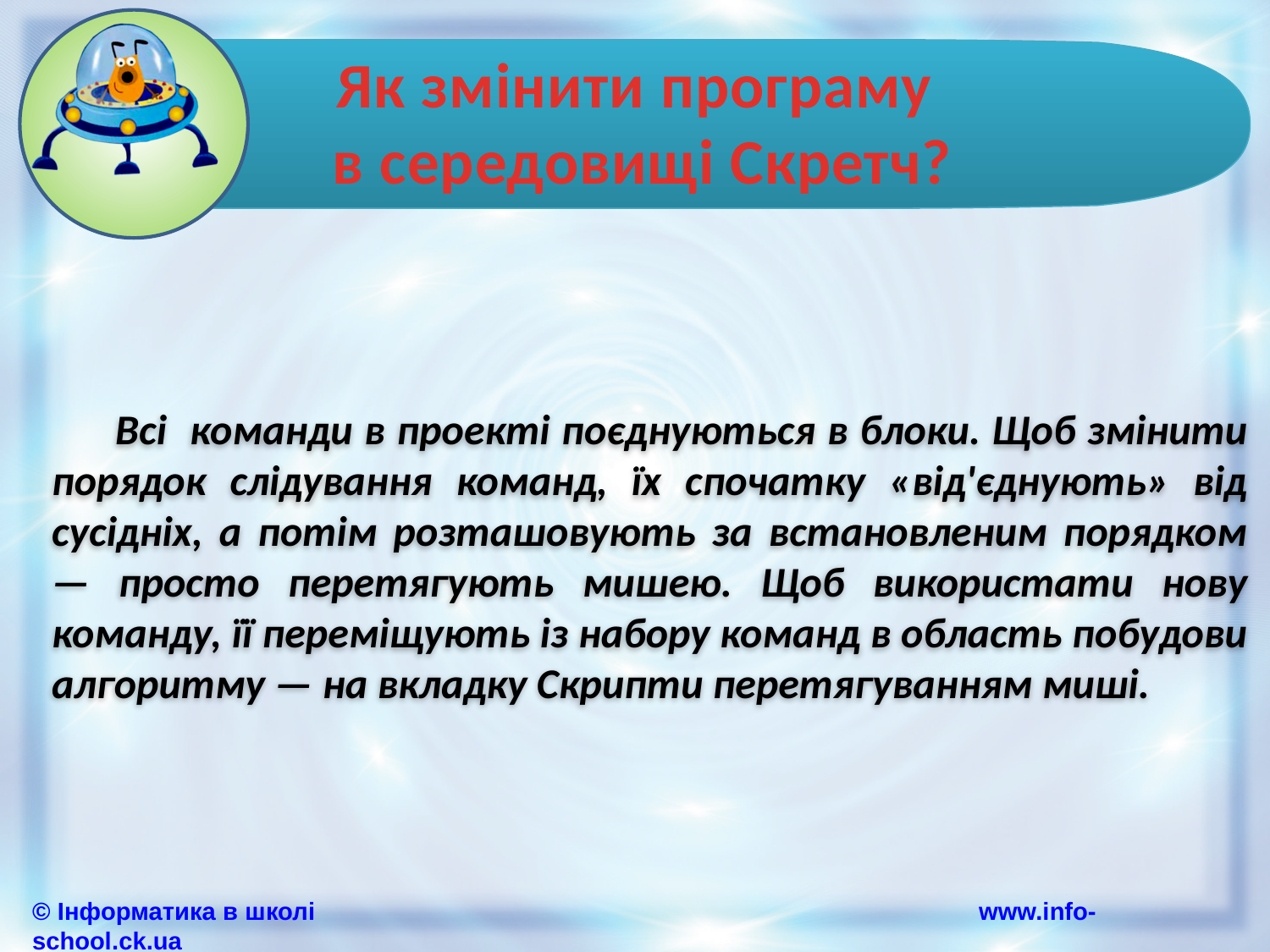

# Як змінити програму в середовищі Скретч?
Всі  команди в проекті поєднуються в блоки. Щоб змінити порядок слідування команд, їх спочатку «від'єднують» від сусідніх, а потім розташовують за встановленим порядком — просто перетягують мишею. Щоб використати нову команду, її переміщують із набору команд в область побудови алгоритму — на вкладку Скрипти перетягуванням миші.